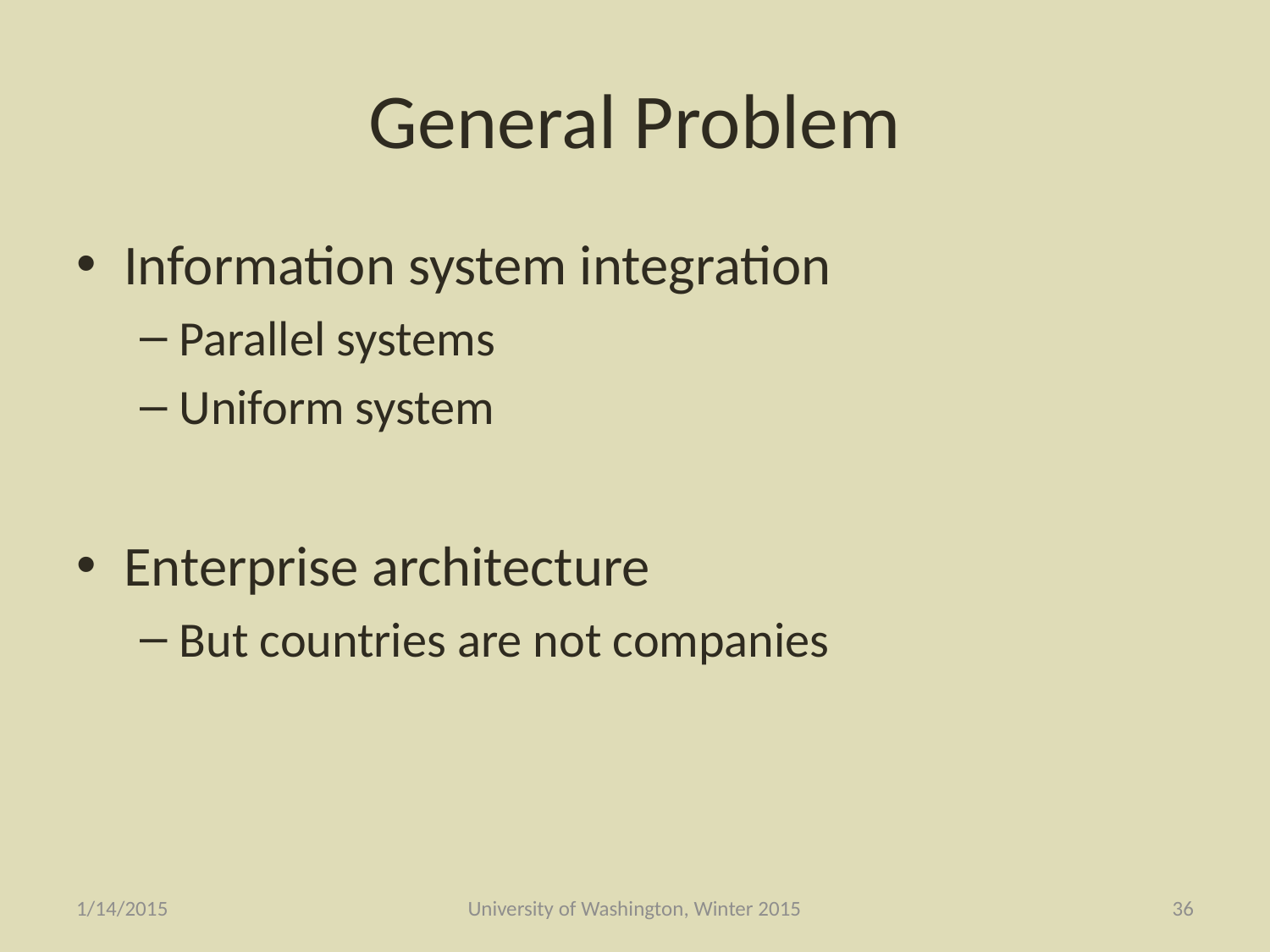

# General Problem
Information system integration
Parallel systems
Uniform system

Enterprise architecture
But countries are not companies
1/14/2015
University of Washington, Winter 2015
36